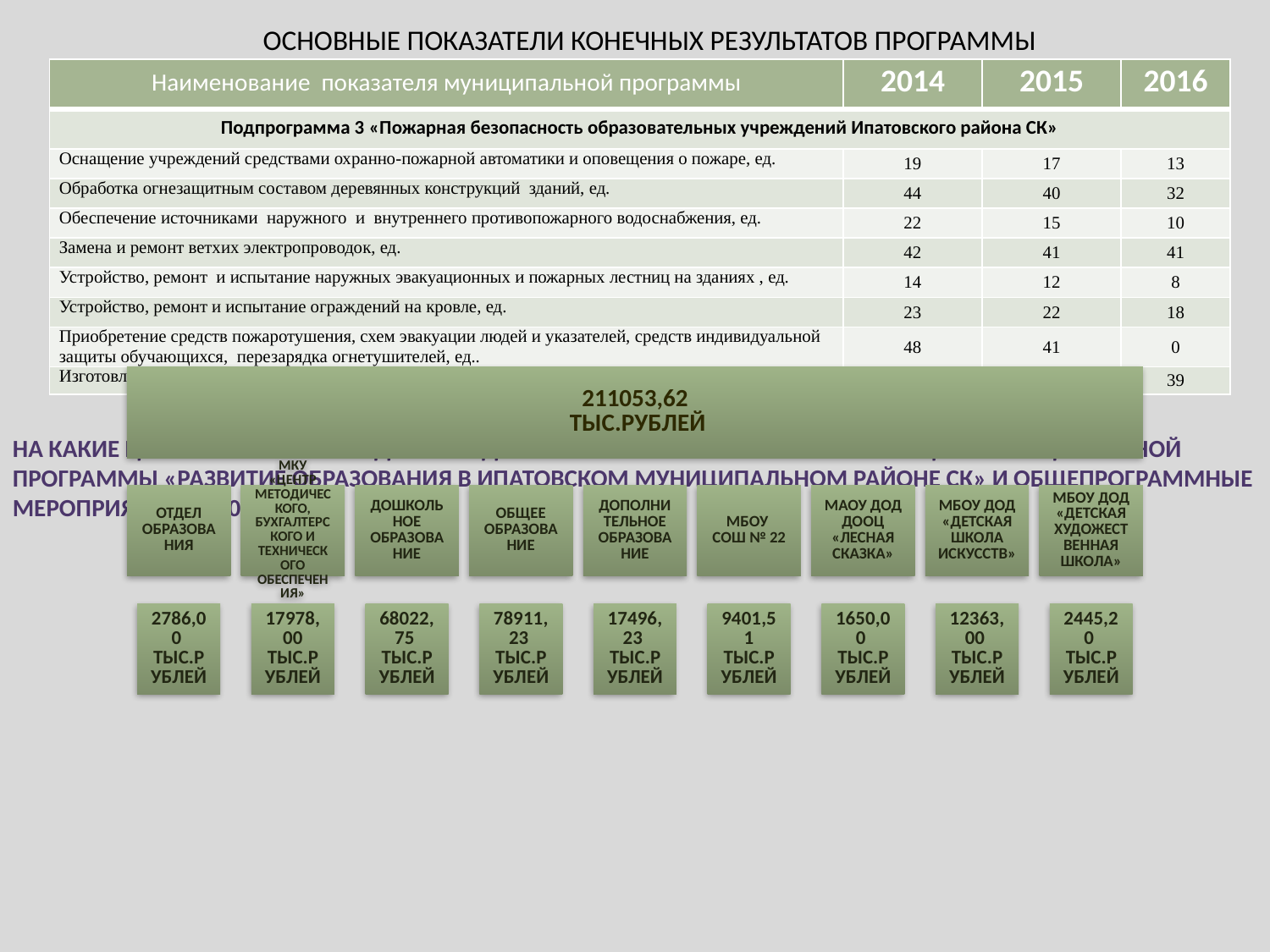

# ОСНОВНЫЕ ПОКАЗАТЕЛИ КОНЕЧНЫХ РЕЗУЛЬТАТОВ ПРОГРАММЫ
| Наименование показателя муниципальной программы | 2014 | 2015 | 2016 |
| --- | --- | --- | --- |
| Подпрограмма 3 «Пожарная безопасность образовательных учреждений Ипатовского района СК» |  |  |  |
| Оснащение учреждений средствами охранно-пожарной автоматики и оповещения о пожаре, ед. | 19 | 17 | 13 |
| Обработка огнезащитным составом деревянных конструкций зданий, ед. | 44 | 40 | 32 |
| Обеспечение источниками наружного и внутреннего противопожарного водоснабжения, ед. | 22 | 15 | 10 |
| Замена и ремонт ветхих электропроводок, ед. | 42 | 41 | 41 |
| Устройство, ремонт и испытание наружных эвакуационных и пожарных лестниц на зданиях , ед. | 14 | 12 | 8 |
| Устройство, ремонт и испытание ограждений на кровле, ед. | 23 | 22 | 18 |
| Приобретение средств пожаротушения, схем эвакуации людей и указателей, средств индивидуальной защиты обучающихся, перезарядка огнетушителей, ед.. | 48 | 41 | 0 |
| Изготовление проектно- сметной документации по замене ветхих электропроводок, ед. | 41 | 40 | 39 |
211053,62
 ТЫС.РУБЛЕЙ
МБОУ
СОШ № 22
2786,00
ТЫС.РУБЛЕЙ
17978,00
ТЫС.РУБЛЕЙ
9401,51
ТЫС.РУБЛЕЙ
68022,75
ТЫС.РУБЛЕЙ
78911,23
ТЫС.РУБЛЕЙ
1650,00
ТЫС.РУБЛЕЙ
12363,00
ТЫС.РУБЛЕЙ
2445,20
ТЫС.РУБЛЕЙ
17496,23
ТЫС.РУБЛЕЙ
НА КАКИЕ ЦЕЛИ НАПРАВЯТСЯ СРЕДСТВА ПОДПРОГРАММЫ «ОБЕСПЕЧЕНИЕ РЕАЛИЗАЦИИ МУНИЦИПАЛЬНОЙ ПРОГРАММЫ «РАЗВИТИЕ ОБРАЗОВАНИЯ В ИПАТОВСКОМ МУНИЦИПАЛЬНОМ РАЙОНЕ СК» И ОБЩЕПРОГРАММНЫЕ МЕРОПРИЯТИЯ» В 2014 ГОДУ?